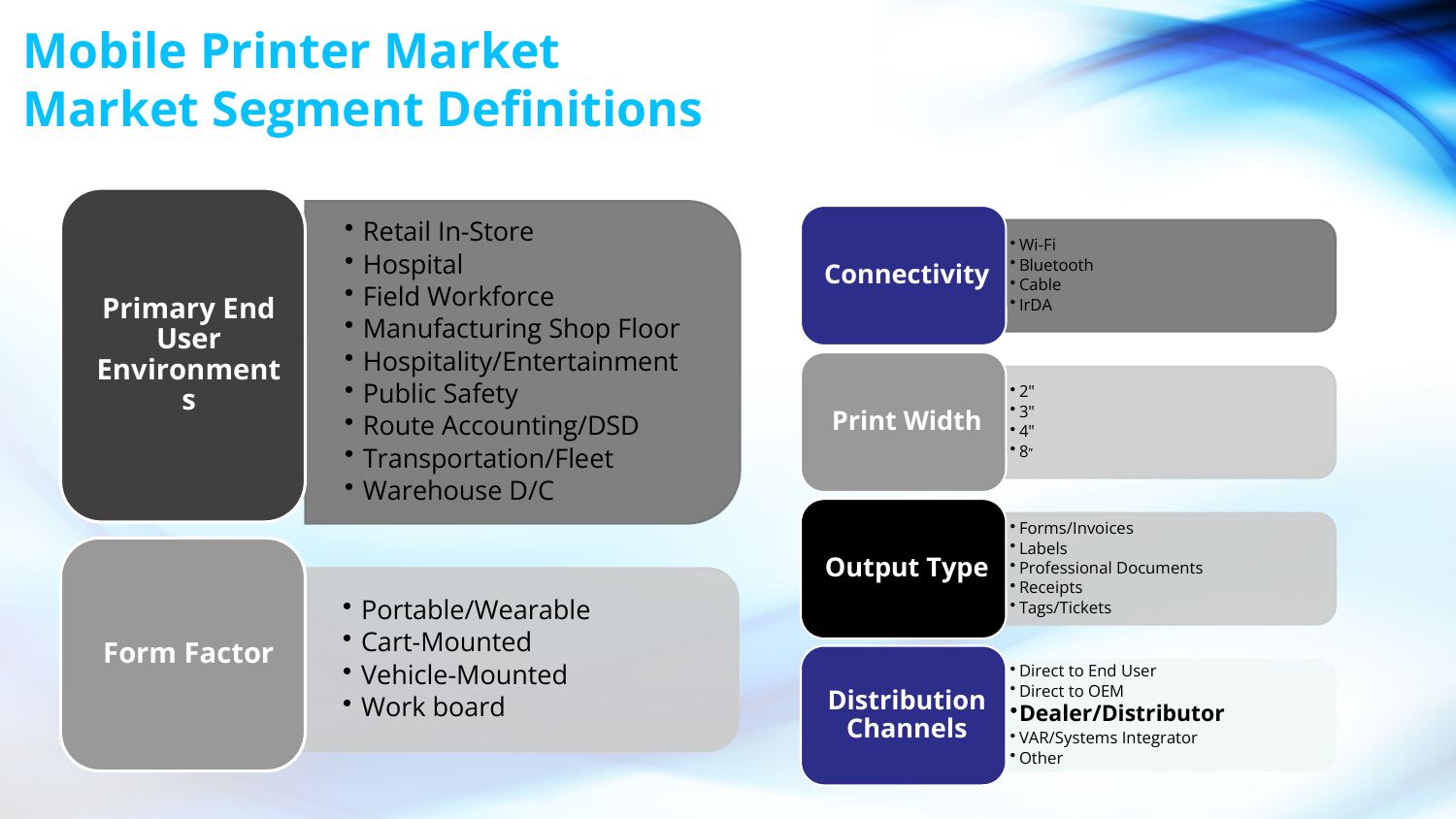

# Mobile Printer Market Market Segment Definitions
Retail In-Store
Hospital
Field Workforce
Manufacturing Shop Floor
Hospitality/Entertainment
Public Safety
Route Accounting/DSD
Transportation/Fleet
Warehouse D/C
Primary End User Environments
Portable/Wearable
Cart-Mounted
Vehicle-Mounted
Work board
Form Factor
Wi-Fi
Bluetooth
Cable
IrDA
Connectivity
2"
3"
4"
8”
Print Width
Forms/Invoices
Labels
Professional Documents
Receipts
Tags/Tickets
Output Type
Direct to End User
Direct to OEM
Dealer/Distributor
VAR/Systems Integrator
Other
Distribution Channels